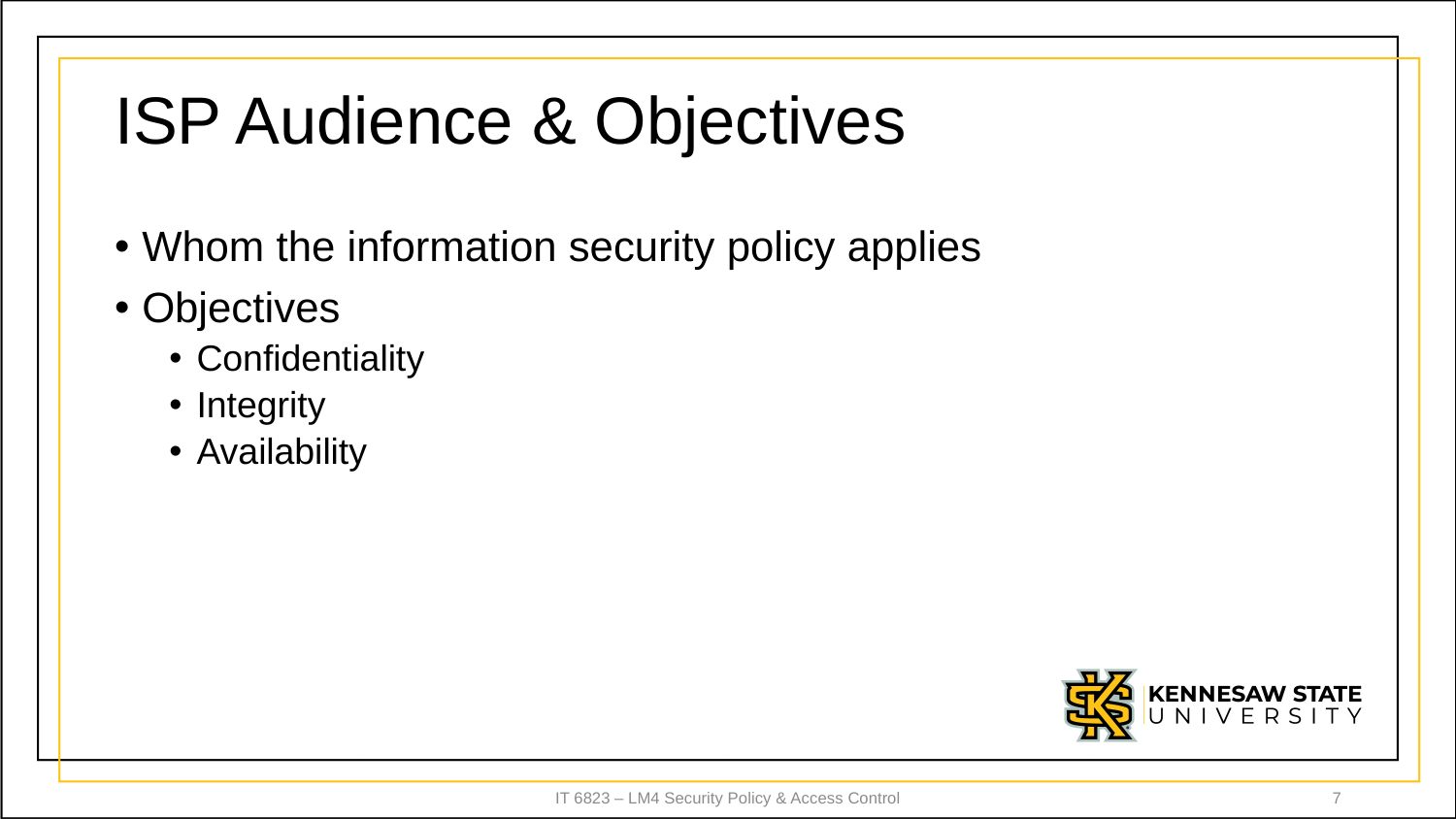

# ISP Audience & Objectives
Whom the information security policy applies
Objectives
Confidentiality
Integrity
Availability
IT 6823 – LM4 Security Policy & Access Control
7